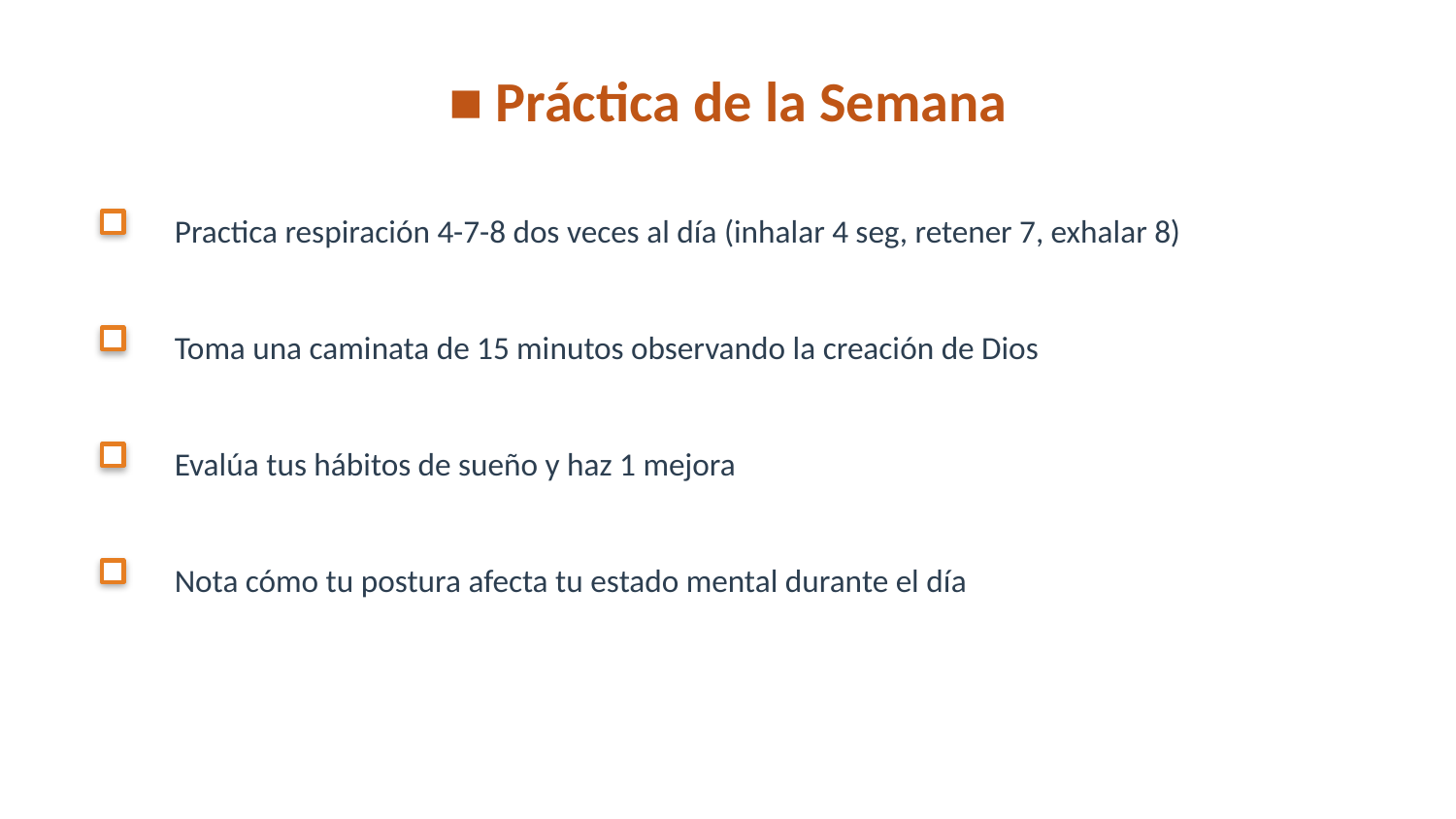

■ Práctica de la Semana
Practica respiración 4-7-8 dos veces al día (inhalar 4 seg, retener 7, exhalar 8)

Toma una caminata de 15 minutos observando la creación de Dios

Evalúa tus hábitos de sueño y haz 1 mejora

Nota cómo tu postura afecta tu estado mental durante el día